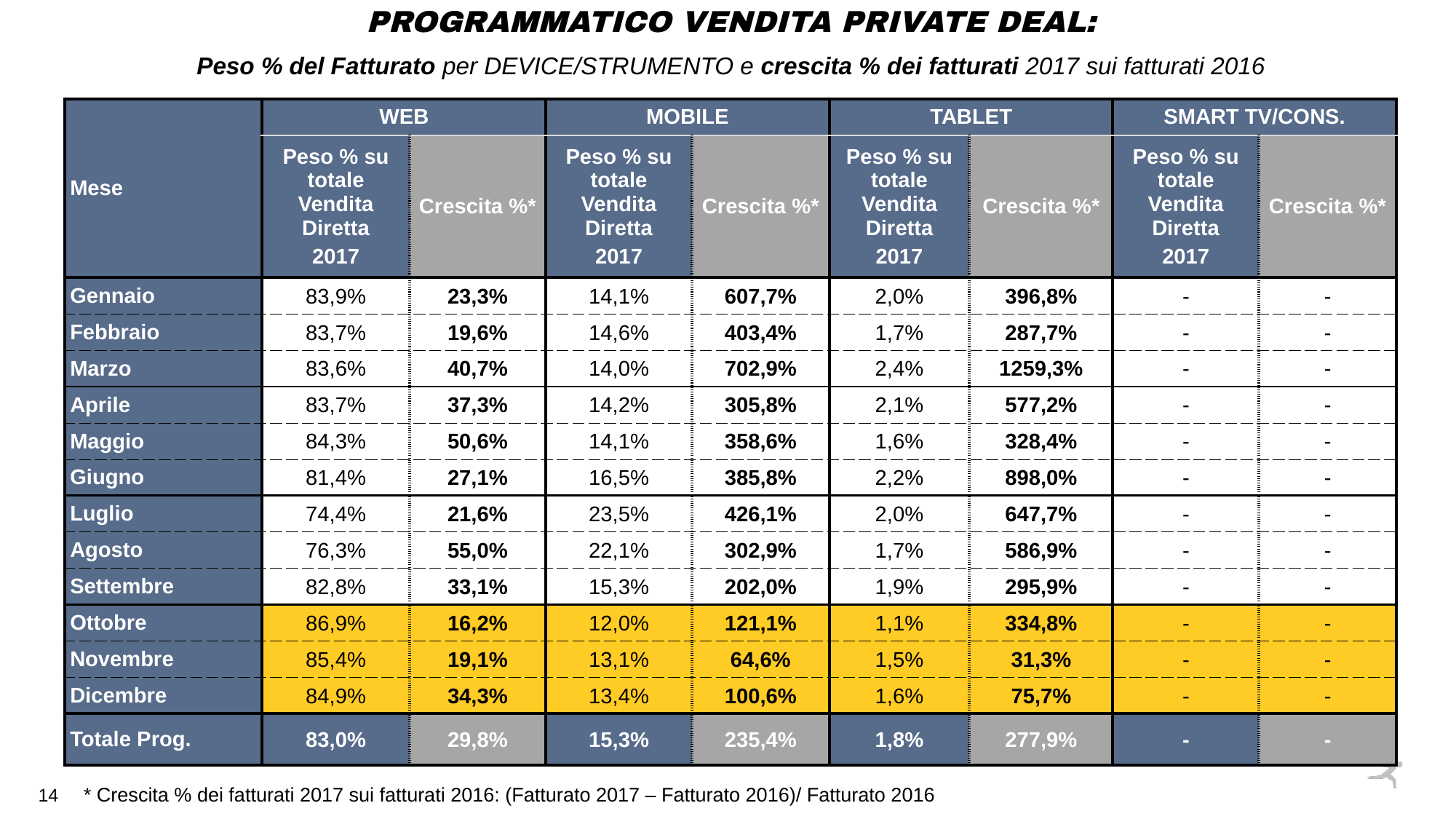

PROGRAMMATICO VENDITA PRIVATE DEAL:
Peso % del Fatturato per DEVICE/STRUMENTO e crescita % dei fatturati 2017 sui fatturati 2016
| Mese | WEB |  | MOBILE |  | TABLET |  | SMART TV/CONS. |  |
| --- | --- | --- | --- | --- | --- | --- | --- | --- |
|  | Peso % su totale Vendita Diretta 2017 | Crescita %\* | Peso % su totale Vendita Diretta 2017 | Crescita %\* | Peso % su totale Vendita Diretta 2017 | Crescita %\* | Peso % su totale Vendita Diretta 2017 | Crescita %\* |
| Gennaio | 83,9% | 23,3% | 14,1% | 607,7% | 2,0% | 396,8% | - | - |
| Febbraio | 83,7% | 19,6% | 14,6% | 403,4% | 1,7% | 287,7% | - | - |
| Marzo | 83,6% | 40,7% | 14,0% | 702,9% | 2,4% | 1259,3% | - | - |
| Aprile | 83,7% | 37,3% | 14,2% | 305,8% | 2,1% | 577,2% | - | - |
| Maggio | 84,3% | 50,6% | 14,1% | 358,6% | 1,6% | 328,4% | - | - |
| Giugno | 81,4% | 27,1% | 16,5% | 385,8% | 2,2% | 898,0% | - | - |
| Luglio | 74,4% | 21,6% | 23,5% | 426,1% | 2,0% | 647,7% | - | - |
| Agosto | 76,3% | 55,0% | 22,1% | 302,9% | 1,7% | 586,9% | - | - |
| Settembre | 82,8% | 33,1% | 15,3% | 202,0% | 1,9% | 295,9% | - | - |
| Ottobre | 86,9% | 16,2% | 12,0% | 121,1% | 1,1% | 334,8% | - | - |
| Novembre | 85,4% | 19,1% | 13,1% | 64,6% | 1,5% | 31,3% | - | - |
| Dicembre | 84,9% | 34,3% | 13,4% | 100,6% | 1,6% | 75,7% | - | - |
| Totale Prog. | 83,0% | 29,8% | 15,3% | 235,4% | 1,8% | 277,9% | - | - |
14
* Crescita % dei fatturati 2017 sui fatturati 2016: (Fatturato 2017 – Fatturato 2016)/ Fatturato 2016